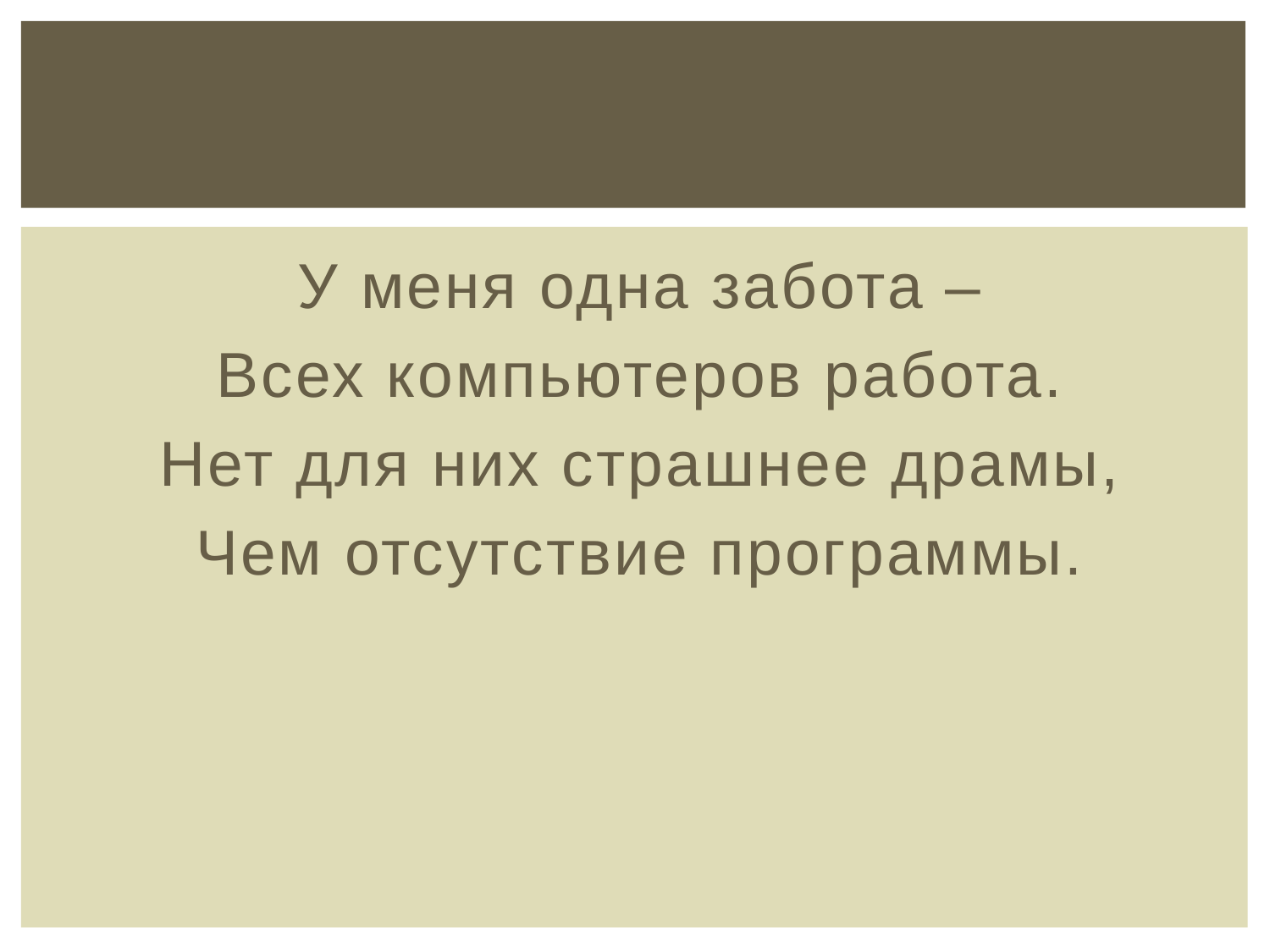

#
У меня одна забота –
Всех компьютеров работа.
Нет для них страшнее драмы,
Чем отсутствие программы.